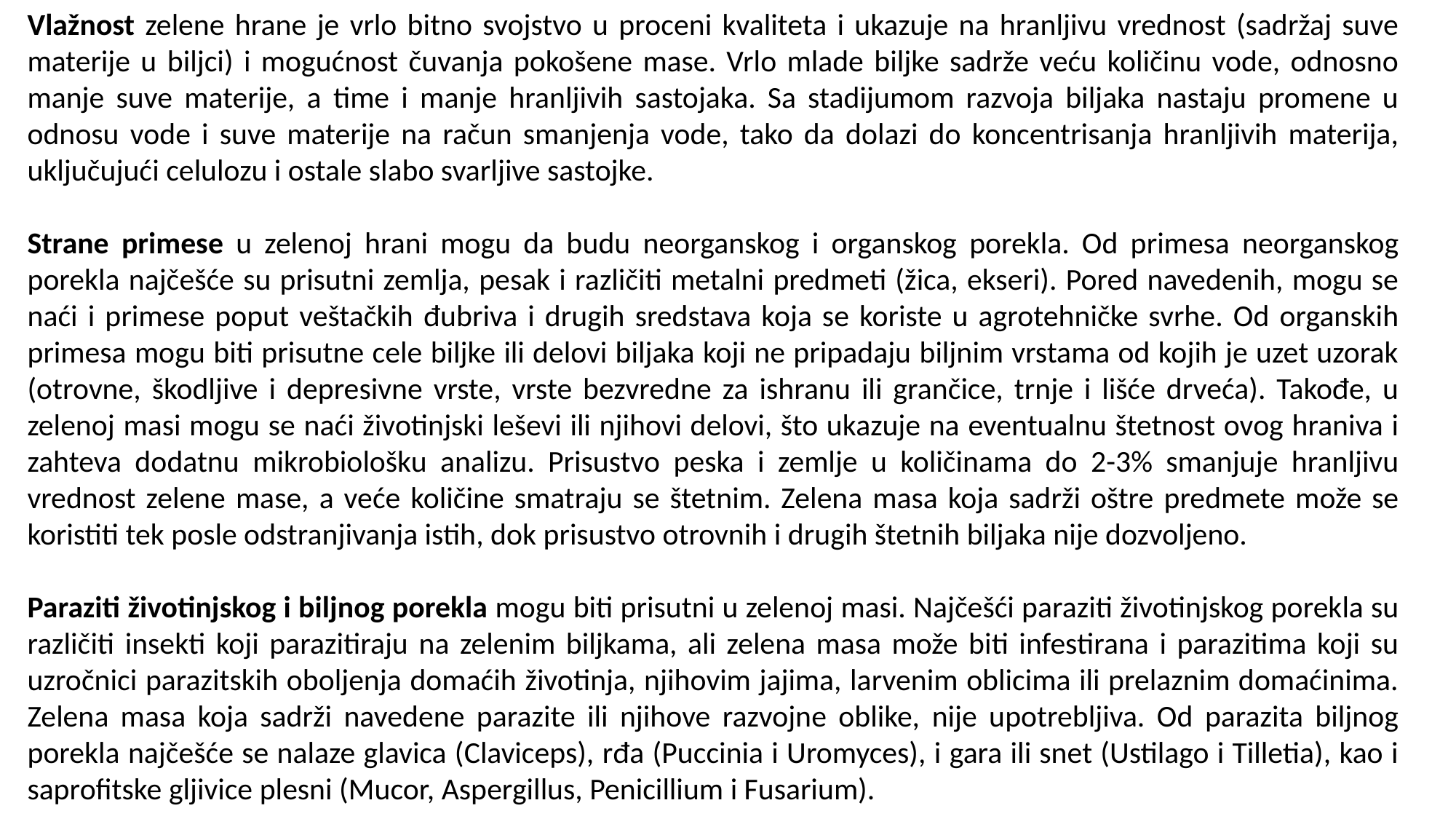

Vlažnost zelene hrane je vrlo bitno svojstvo u proceni kvaliteta i ukazuje na hranljivu vrednost (sadržaj suve materije u biljci) i mogućnost čuvanja pokošene mase. Vrlo mlade biljke sadrže veću količinu vode, odnosno manje suve materije, a time i manje hranljivih sastojaka. Sa stadijumom razvoja biljaka nastaju promene u odnosu vode i suve materije na račun smanjenja vode, tako da dolazi do koncentrisanja hranljivih materija, uključujući celulozu i ostale slabo svarljive sastojke.

Strane primese u zelenoj hrani mogu da budu neorganskog i organskog porekla. Od primesa neorganskog porekla najčešće su prisutni zemlja, pesak i različiti metalni predmeti (žica, ekseri). Pored navedenih, mogu se naći i primese poput veštačkih đubriva i drugih sredstava koja se koriste u agrotehničke svrhe. Od organskih primesa mogu biti prisutne cele biljke ili delovi biljaka koji ne pripadaju biljnim vrstama od kojih je uzet uzorak (otrovne, škodljive i depresivne vrste, vrste bezvredne za ishranu ili grančice, trnje i lišće drveća). Takođe, u zelenoj masi mogu se naći životinjski leševi ili njihovi delovi, što ukazuje na eventualnu štetnost ovog hraniva i zahteva dodatnu mikrobiološku analizu. Prisustvo peska i zemlje u količinama do 2-3% smanjuje hranljivu vrednost zelene mase, a veće količine smatraju se štetnim. Zelena masa koja sadrži oštre predmete može se koristiti tek posle odstranjivanja istih, dok prisustvo otrovnih i drugih štetnih biljaka nije dozvoljeno.

Paraziti životinjskog i biljnog porekla mogu biti prisutni u zelenoj masi. Najčešći paraziti životinjskog porekla su različiti insekti koji parazitiraju na zelenim biljkama, ali zelena masa može biti infestirana i parazitima koji su uzročnici parazitskih oboljenja domaćih životinja, njihovim jajima, larvenim oblicima ili prelaznim domaćinima. Zelena masa koja sadrži navedene parazite ili njihove razvojne oblike, nije upotrebljiva. Od parazita biljnog porekla najčešće se nalaze glavica (Claviceps), rđa (Puccinia i Uromyces), i gara ili snet (Ustilago i Tilletia), kao i saprofitske gljivice plesni (Mucor, Aspergillus, Penicillium i Fusarium).